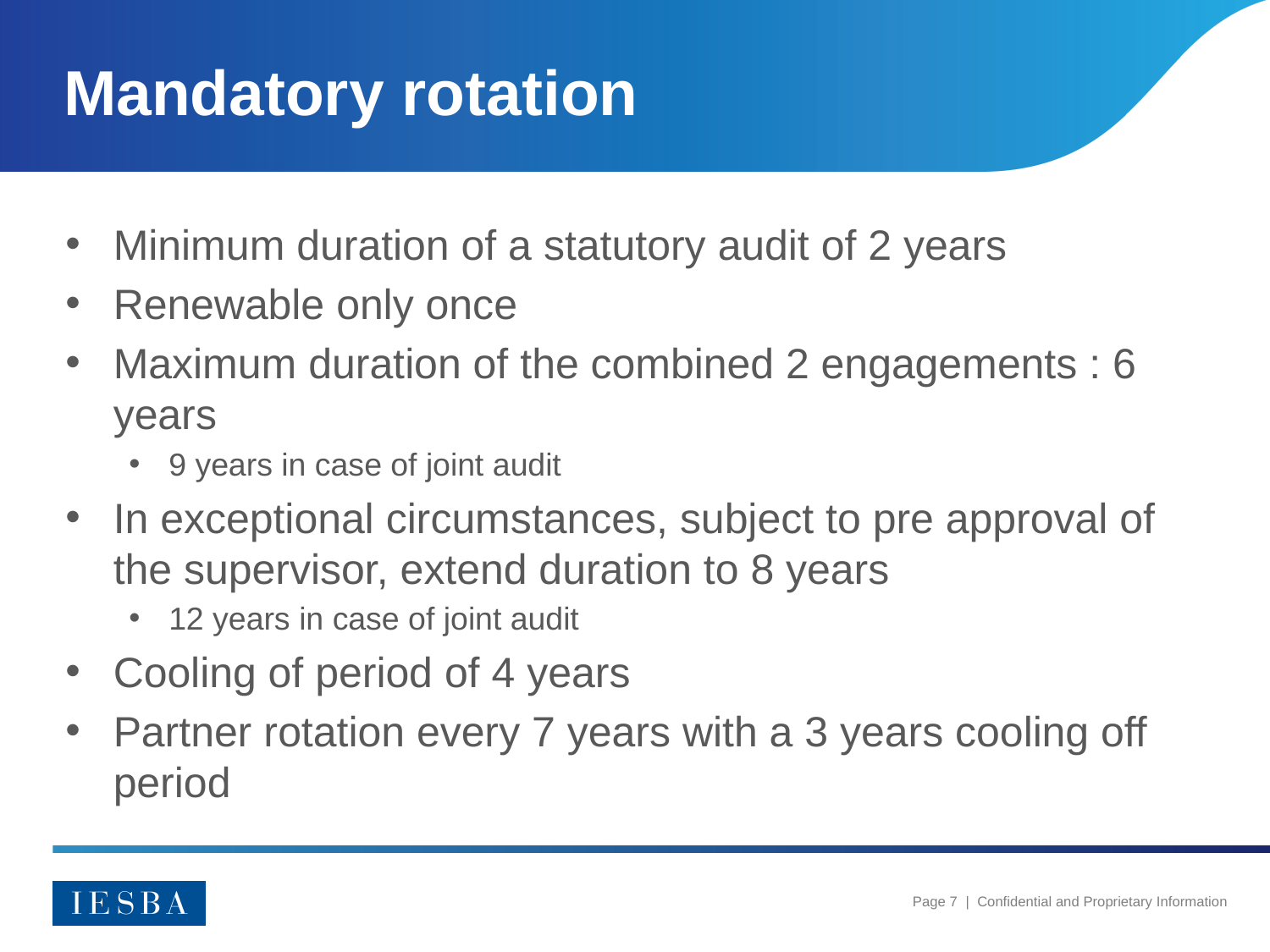

# Mandatory rotation
Minimum duration of a statutory audit of 2 years
Renewable only once
Maximum duration of the combined 2 engagements : 6 years
9 years in case of joint audit
In exceptional circumstances, subject to pre approval of the supervisor, extend duration to 8 years
12 years in case of joint audit
Cooling of period of 4 years
Partner rotation every 7 years with a 3 years cooling off period